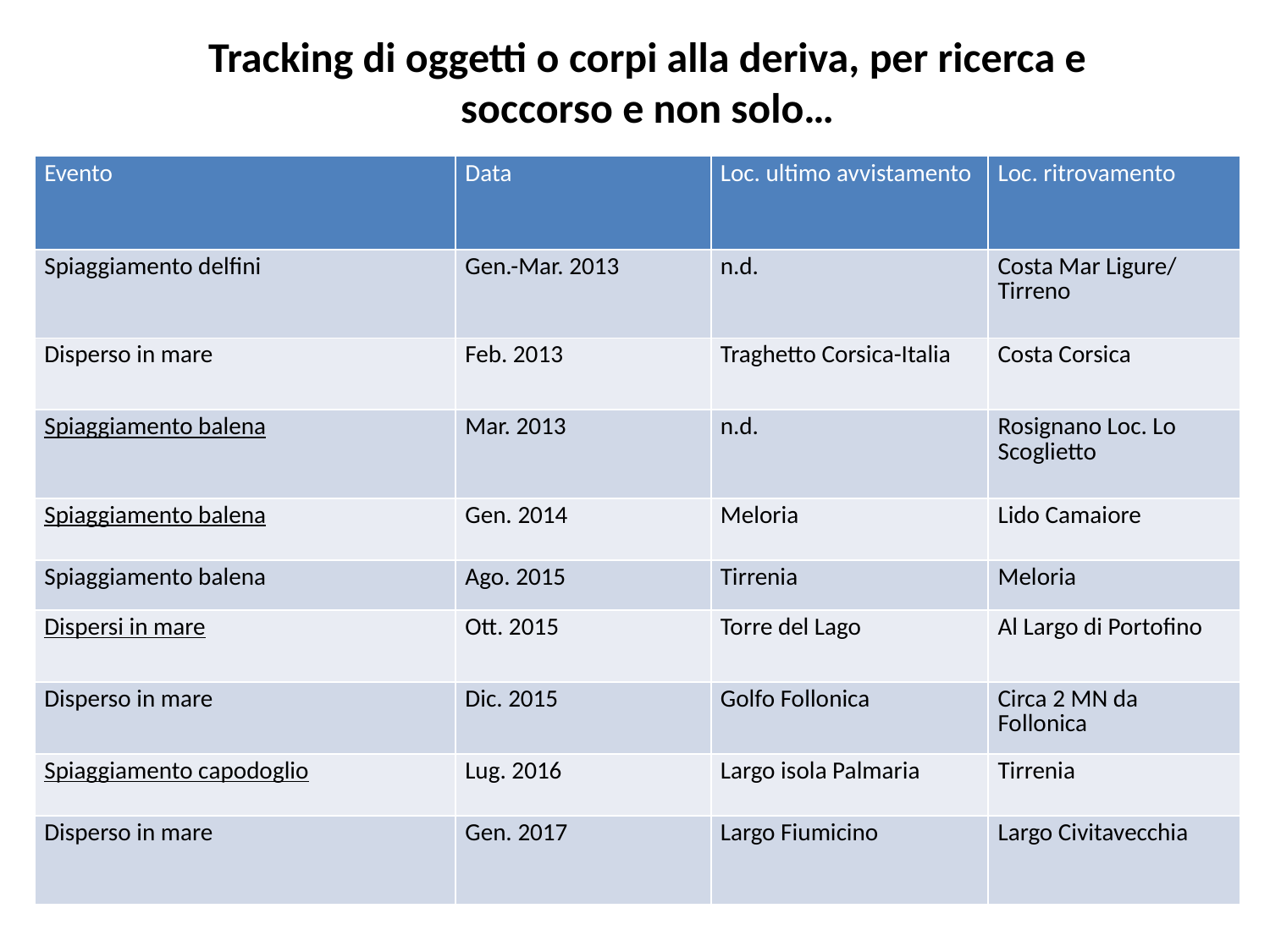

Tracking di oggetti o corpi alla deriva, per ricerca e soccorso e non solo…
| Evento | Data | Loc. ultimo avvistamento | Loc. ritrovamento |
| --- | --- | --- | --- |
| Spiaggiamento delfini | Gen.-Mar. 2013 | n.d. | Costa Mar Ligure/ Tirreno |
| Disperso in mare | Feb. 2013 | Traghetto Corsica-Italia | Costa Corsica |
| Spiaggiamento balena | Mar. 2013 | n.d. | Rosignano Loc. Lo Scoglietto |
| Spiaggiamento balena | Gen. 2014 | Meloria | Lido Camaiore |
| Spiaggiamento balena | Ago. 2015 | Tirrenia | Meloria |
| Dispersi in mare | Ott. 2015 | Torre del Lago | Al Largo di Portofino |
| Disperso in mare | Dic. 2015 | Golfo Follonica | Circa 2 MN da Follonica |
| Spiaggiamento capodoglio | Lug. 2016 | Largo isola Palmaria | Tirrenia |
| Disperso in mare | Gen. 2017 | Largo Fiumicino | Largo Civitavecchia |